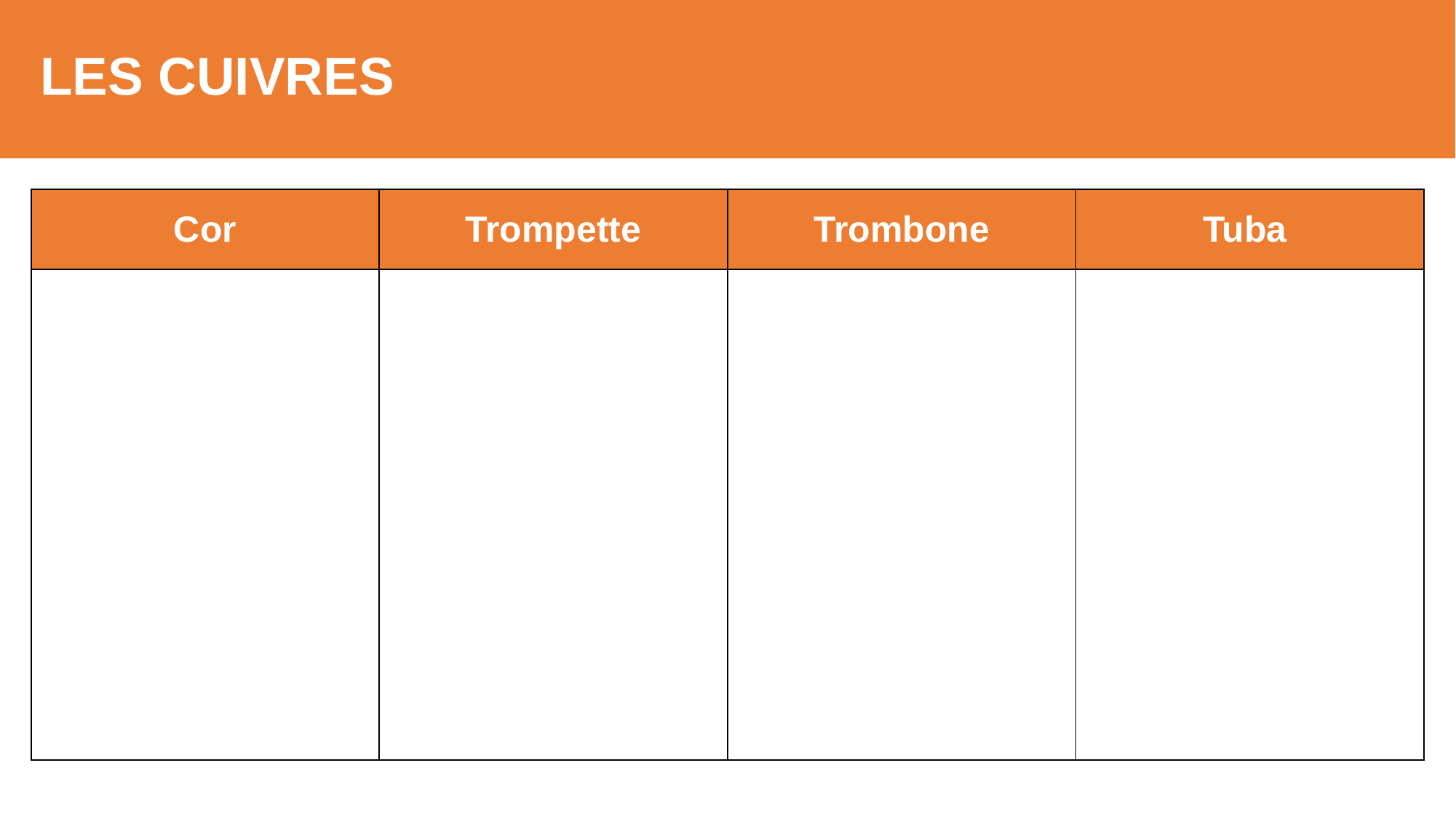

LES CUIVRES
| Cor | Trompette | Trombone | Tuba |
| --- | --- | --- | --- |
|  |  |  |  |